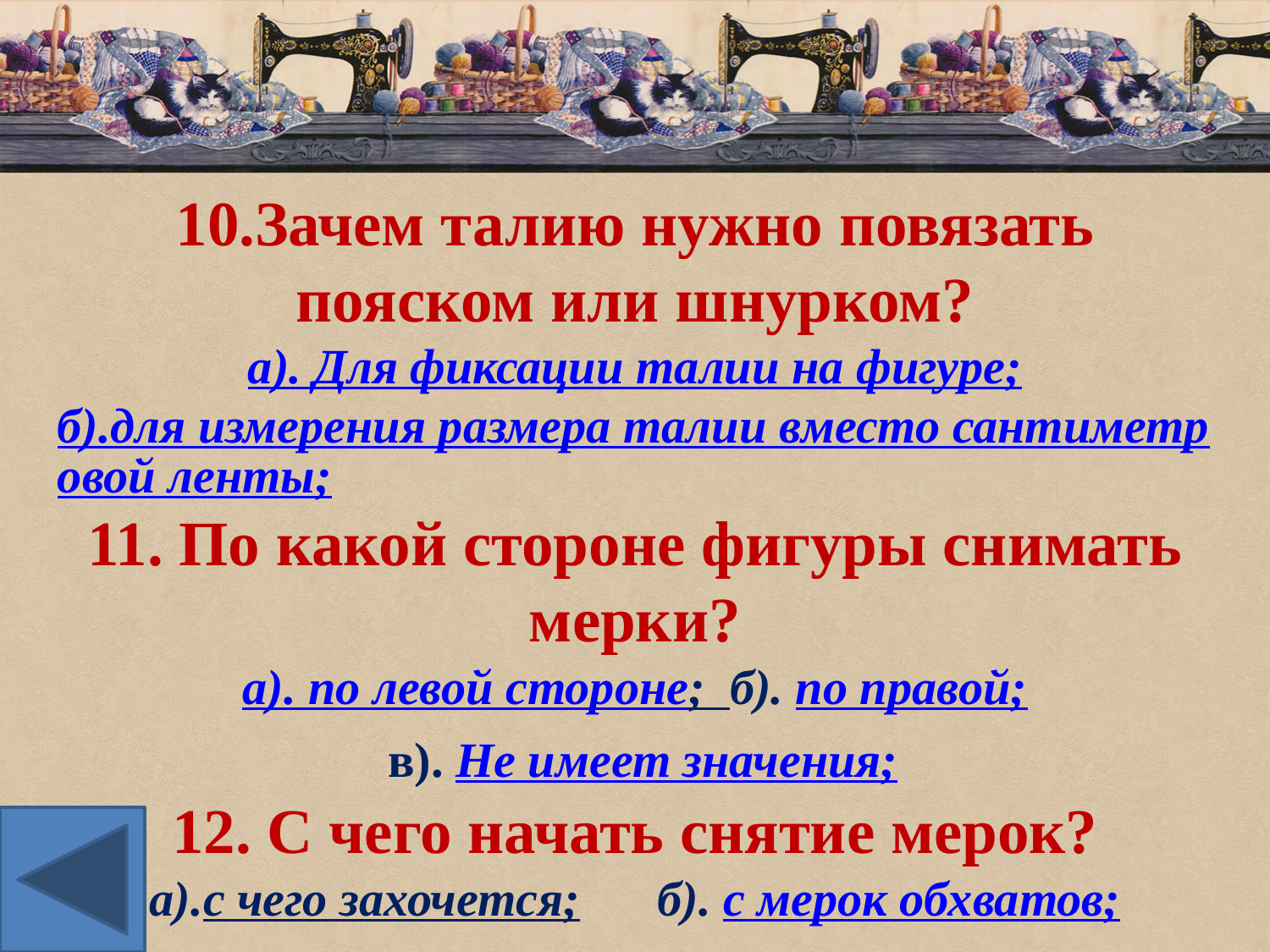

10.Зачем талию нужно повязать пояском или шнурком?
а). Для фиксации талии на фигуре;
б).для измерения размера талии вместо сантиметровой ленты;
11. По какой стороне фигуры снимать мерки?
а). по левой стороне;  б). по правой;
 в). Не имеет значения;
12. С чего начать снятие мерок?
а).с чего захочется;	б). с мерок обхватов;